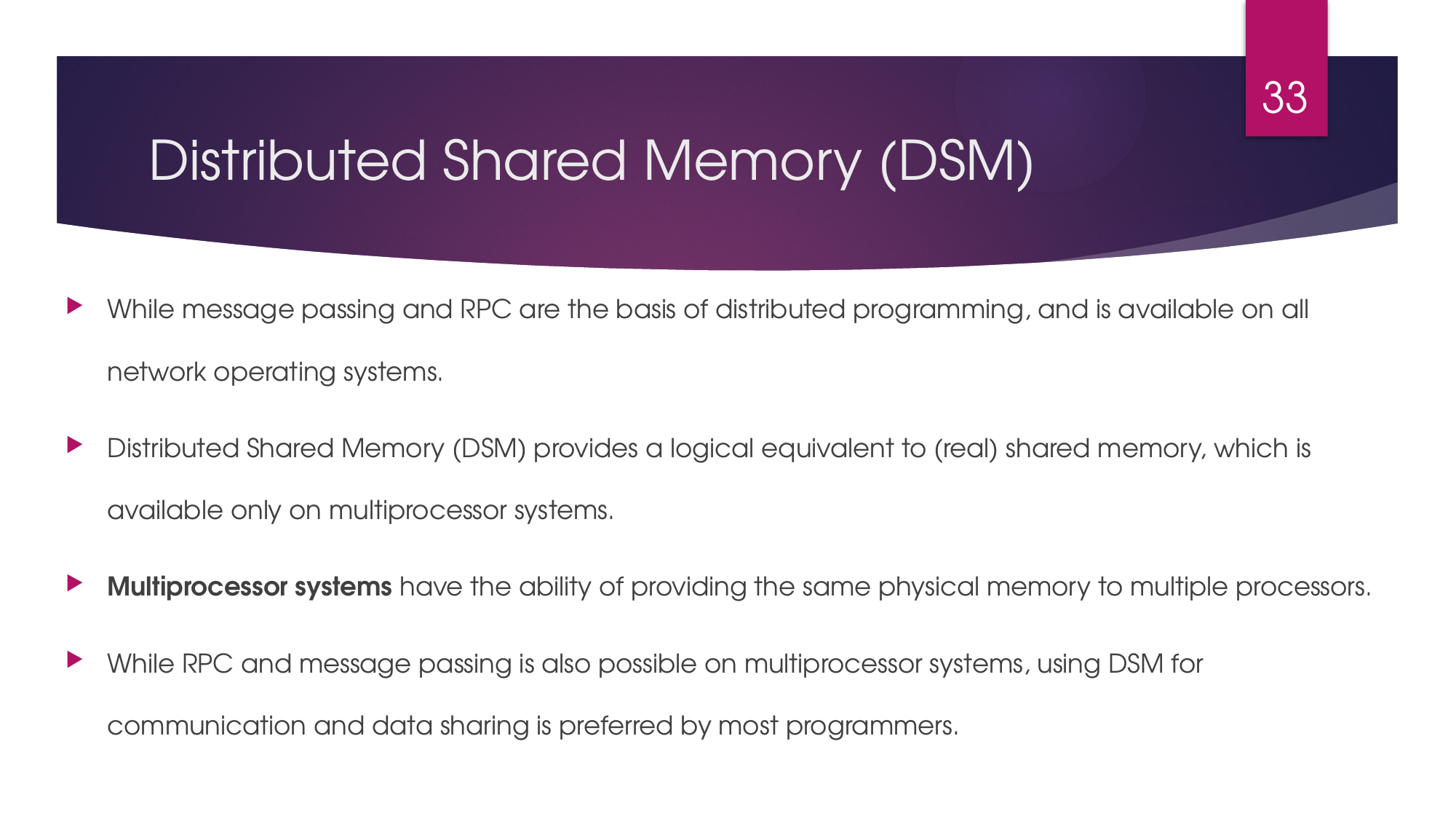

33
# Distributed Shared Memory (DSM)
While message passing and RPC are the basis of distributed programming, and is available on all network operating systems.
Distributed Shared Memory (DSM) provides a logical equivalent to (real) shared memory, which is available only on multiprocessor systems.
Multiprocessor systems have the ability of providing the same physical memory to multiple processors.
While RPC and message passing is also possible on multiprocessor systems, using DSM for communication and data sharing is preferred by most programmers.